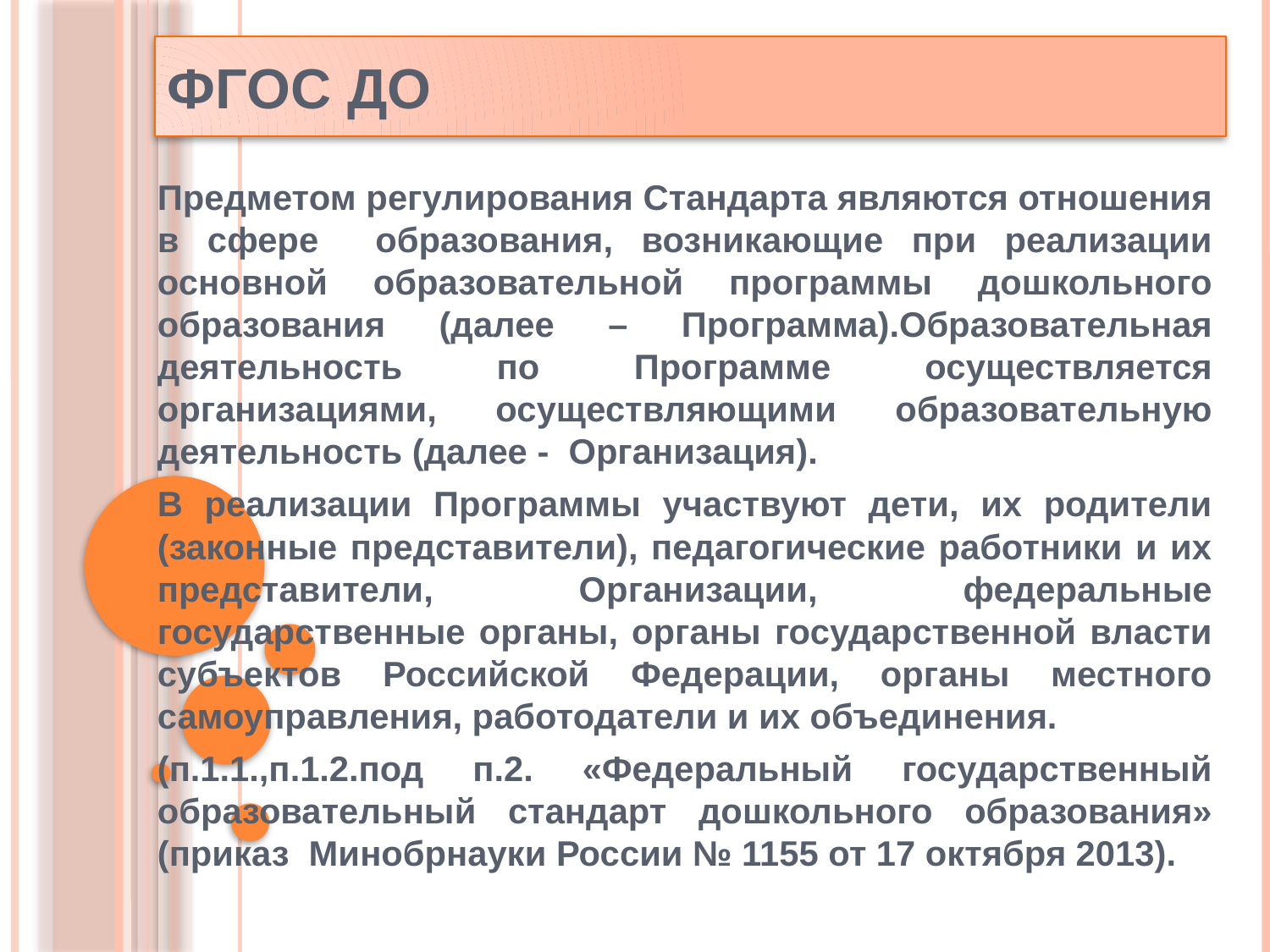

ФГОС ДО
Предметом регулирования Стандарта являются отношения в сфере  образования, возникающие при реализации основной образовательной программы дошкольного образования (далее – Программа).Образовательная деятельность по Программе осуществляется организациями, осуществляющими образовательную деятельность (далее -  Организация).
В реализации Программы участвуют дети, их родители (законные представители), педагогические работники и их представители, Организации, федеральные государственные органы, органы государственной власти субъектов Российской Федерации, органы местного самоуправления, работодатели и их объединения.
(п.1.1.,п.1.2.под п.2. «Федеральный государственный образовательный стандарт дошкольного образования» (приказ  Минобрнауки России № 1155 от 17 октября 2013).